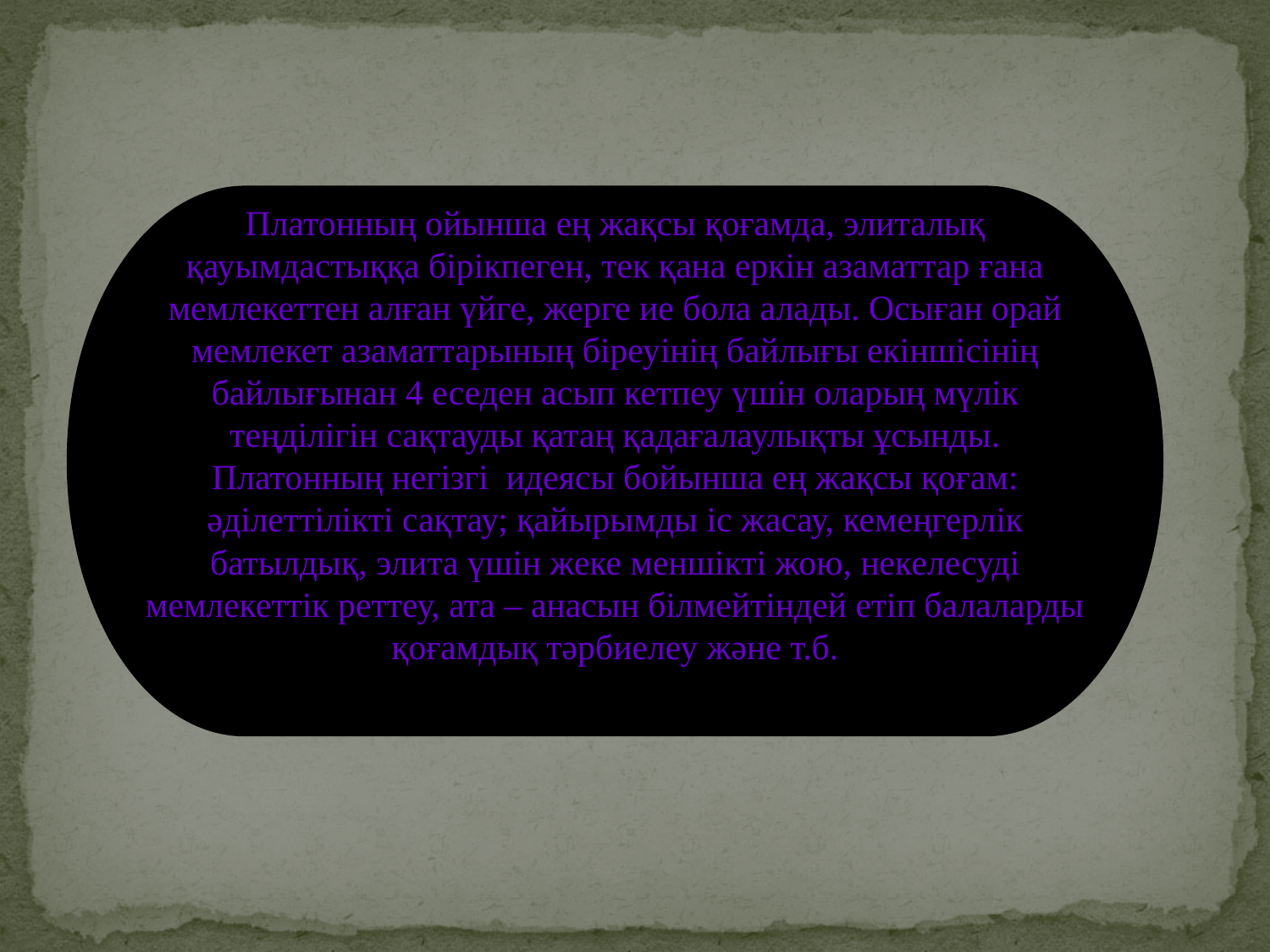

Платонның ойынша ең жақсы қоғамда, элиталық қауымдастыққа бірікпеген, тек қана еркін азаматтар ғана мемлекеттен алған үйге, жерге ие бола алады. Осыған орай мемлекет азаматтарының біреуінің байлығы екіншісінің байлығынан 4 еседен асып кетпеу үшін оларың мүлік теңділігін сақтауды қатаң қадағалаулықты ұсынды.
Платонның негізгі  идеясы бойынша ең жақсы қоғам: әділеттілікті сақтау; қайырымды іс жасау, кемеңгерлік батылдық, элита үшін жеке меншікті жою, некелесуді мемлекеттік реттеу, ата – анасын білмейтіндей етіп балаларды қоғамдық тәрбиелеу және т.б.